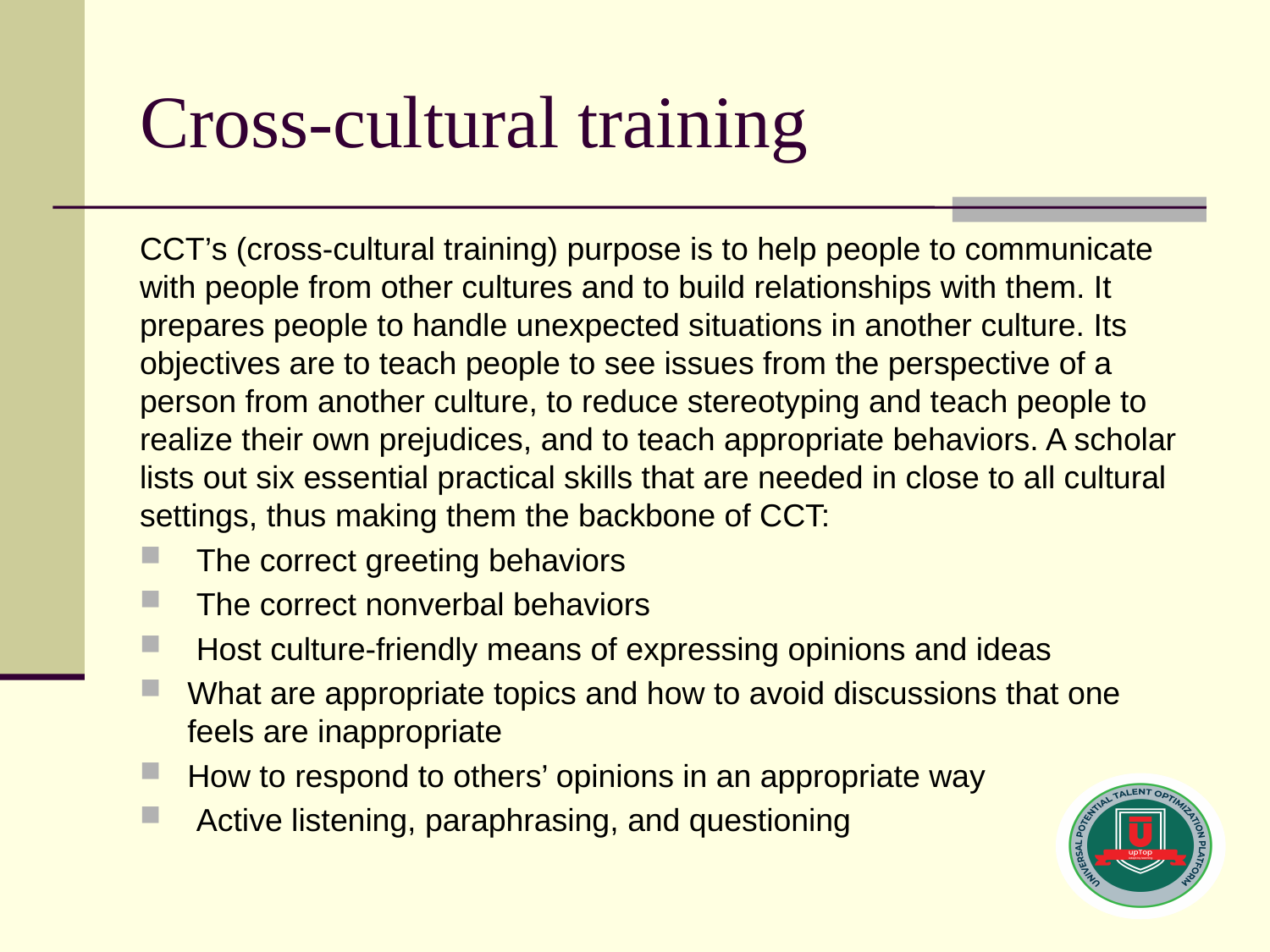

# Cross-cultural training
CCT’s (cross-cultural training) purpose is to help people to communicate with people from other cultures and to build relationships with them. It prepares people to handle unexpected situations in another culture. Its objectives are to teach people to see issues from the perspective of a person from another culture, to reduce stereotyping and teach people to realize their own prejudices, and to teach appropriate behaviors. A scholar lists out six essential practical skills that are needed in close to all cultural settings, thus making them the backbone of CCT:
 The correct greeting behaviors
 The correct nonverbal behaviors
 Host culture-friendly means of expressing opinions and ideas
What are appropriate topics and how to avoid discussions that one feels are inappropriate
How to respond to others’ opinions in an appropriate way
 Active listening, paraphrasing, and questioning